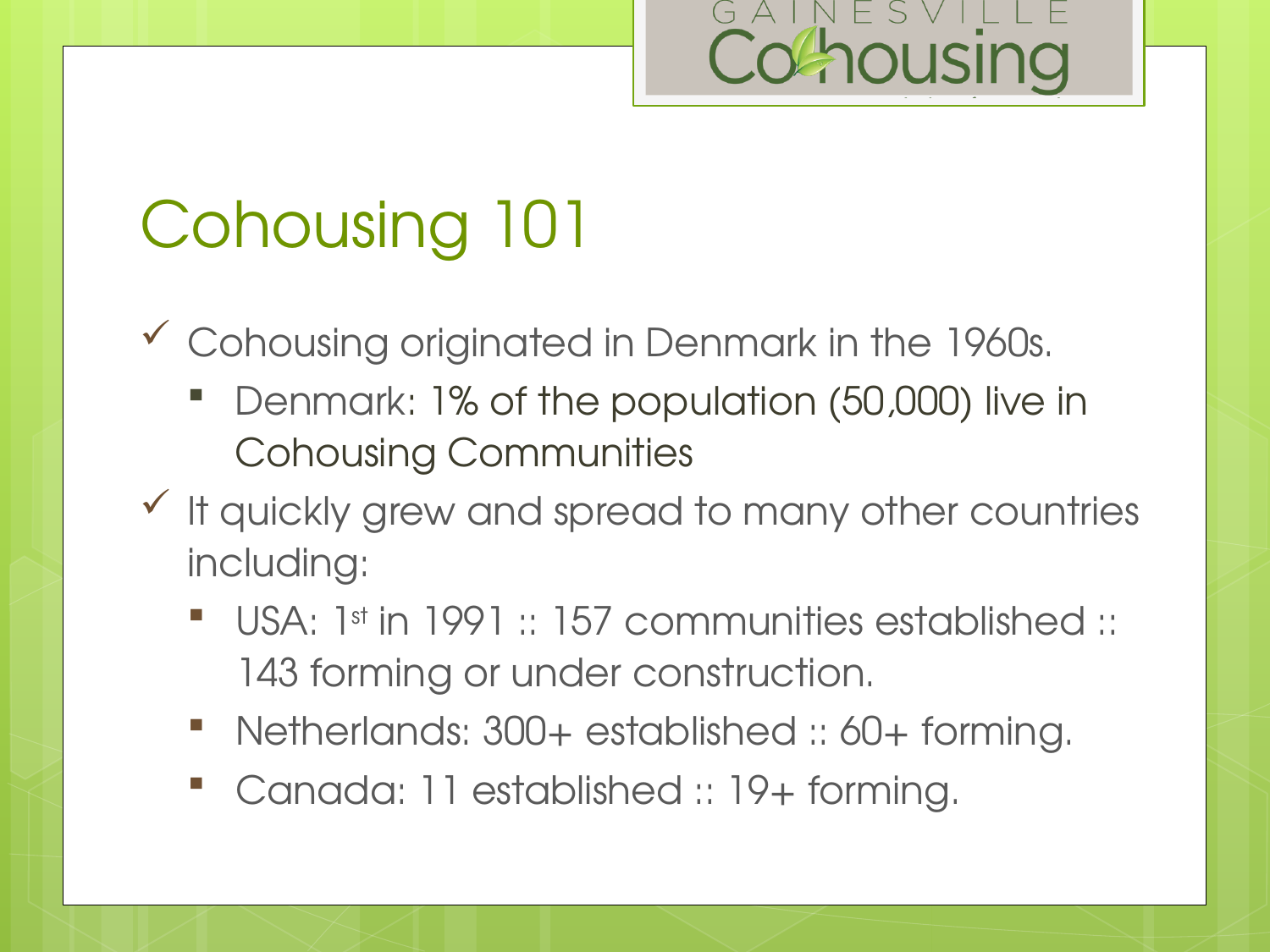

# Cohousing 101
Cohousing originated in Denmark in the 1960s.
Denmark: 1% of the population (50,000) live in Cohousing Communities
It quickly grew and spread to many other countries including:
USA: 1st in 1991 :: 157 communities established :: 143 forming or under construction.
Netherlands: 300+ established :: 60+ forming.
Canada: 11 established :: 19+ forming.